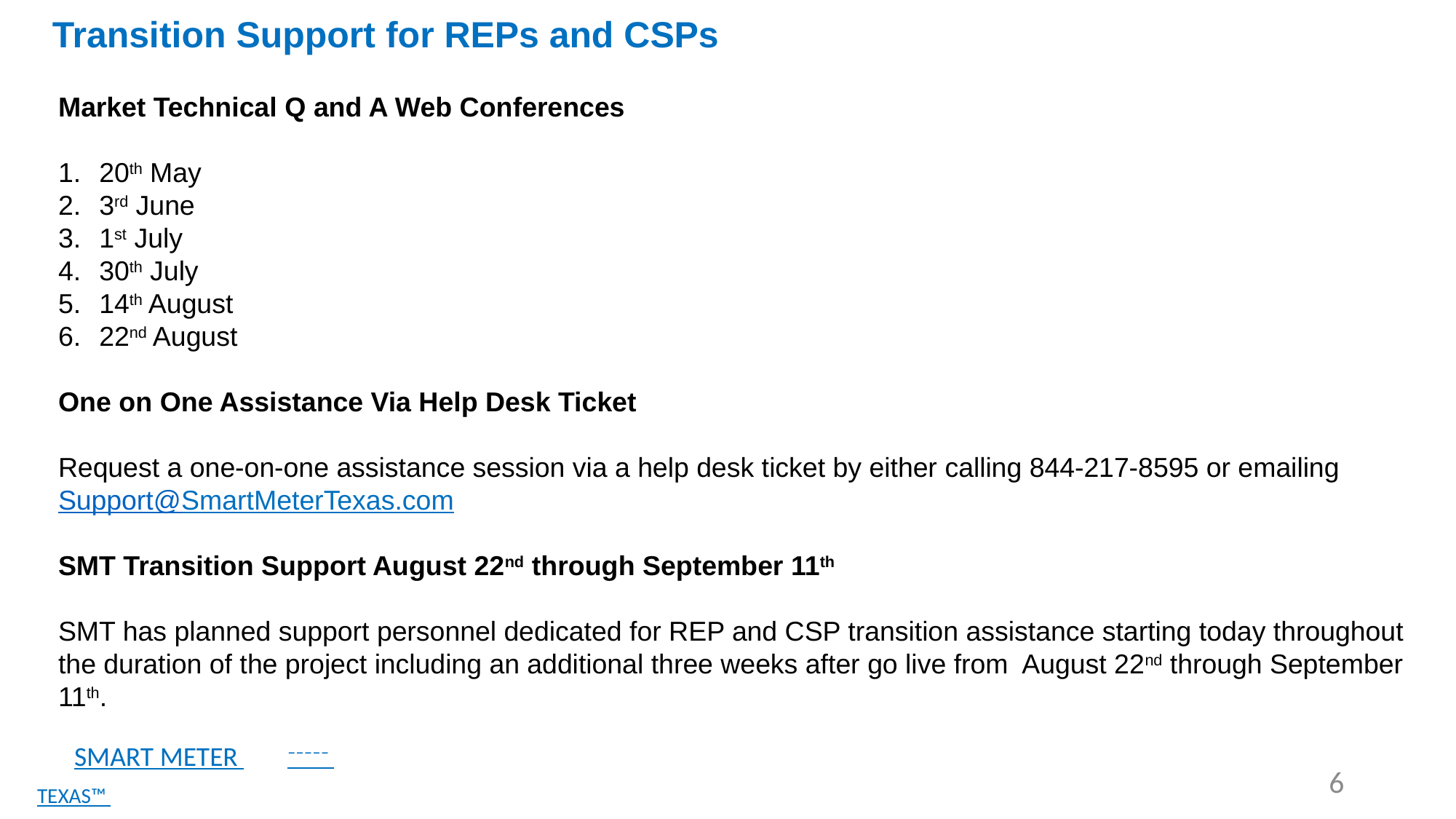

Transition Support for REPs and CSPs
Market Technical Q and A Web Conferences

20th May
3rd June
1st July
30th July
14th August
22nd August

One on One Assistance Via Help Desk Ticket

Request a one-on-one assistance session via a help desk ticket by either calling 844-217-8595 or emailing Support@SmartMeterTexas.com

SMT Transition Support August 22nd through September 11th

SMT has planned support personnel dedicated for REP and CSP transition assistance starting today throughout the duration of the project including an additional three weeks after go live from  August 22nd through September 11th.

      SMART METER
       ¯¯¯¯¯ TEXAS™ ¯¯¯¯¯
6